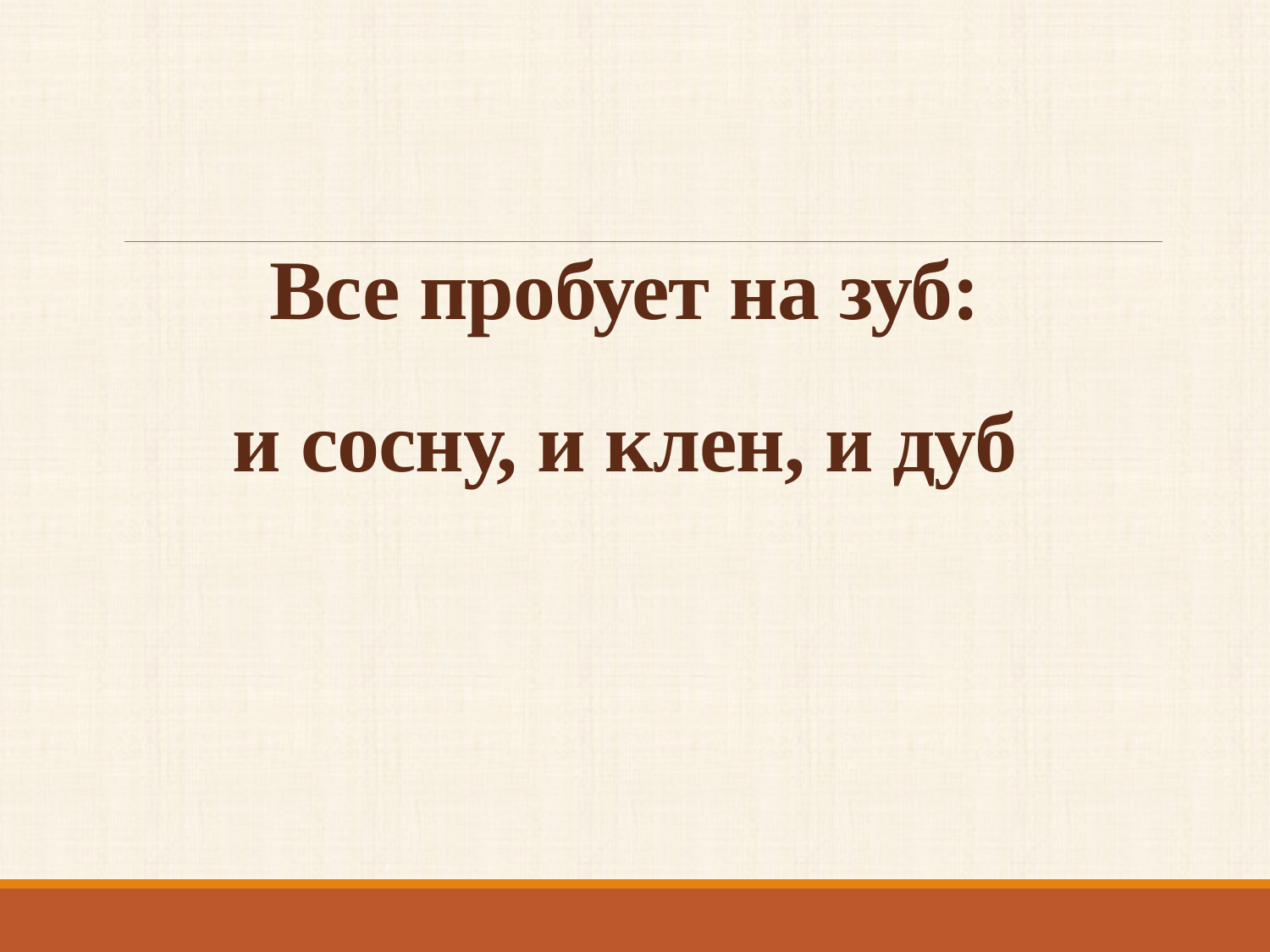

# Все пробует на зуб: и сосну, и клен, и дуб